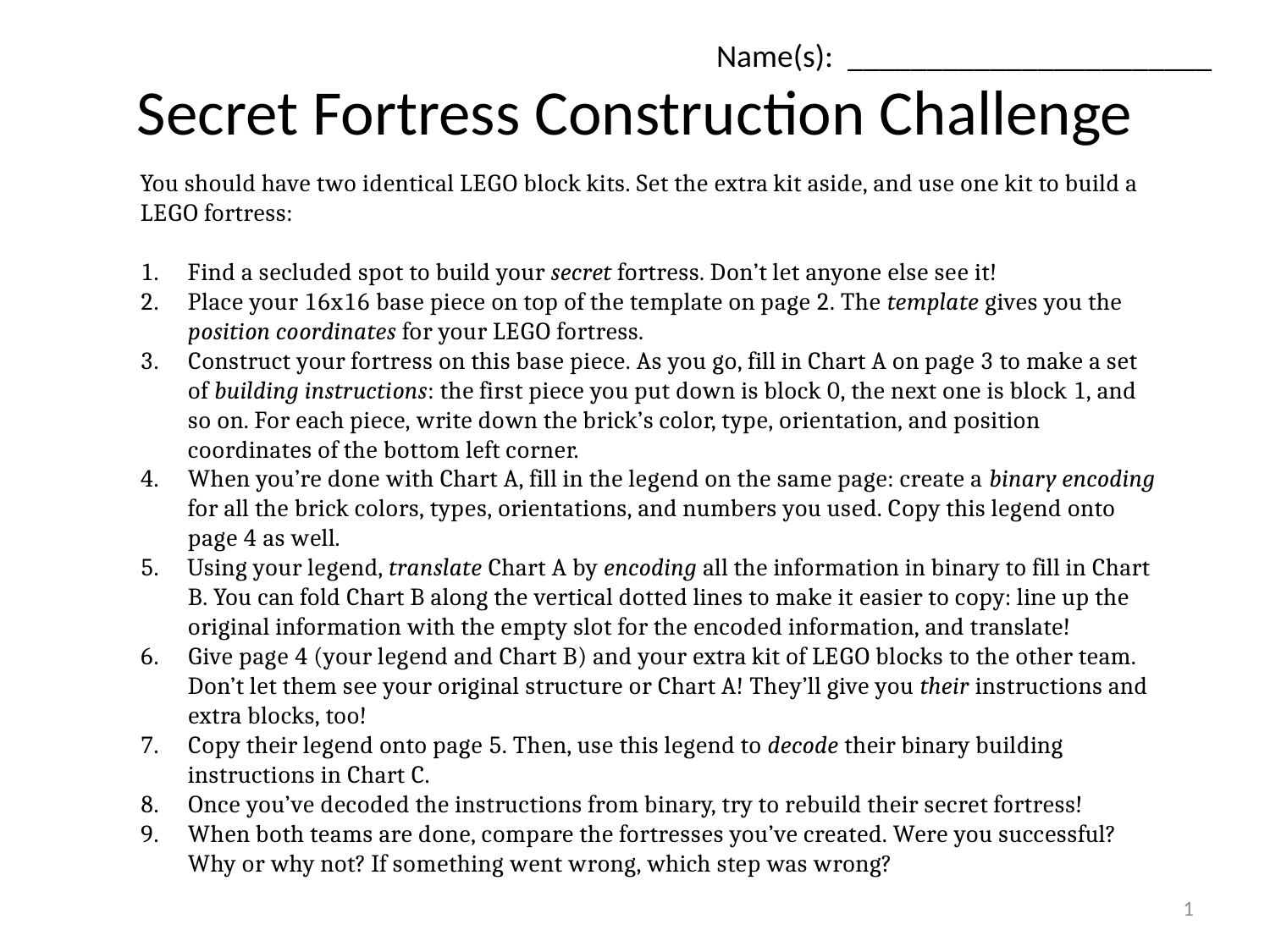

Name(s):  _______________________
# Secret Fortress Construction Challenge
You should have two identical LEGO block kits. Set the extra kit aside, and use one kit to build a LEGO fortress:

Find a secluded spot to build your secret fortress. Don’t let anyone else see it!
Place your 16x16 base piece on top of the template on page 2. The template gives you the position coordinates for your LEGO fortress.
Construct your fortress on this base piece. As you go, fill in Chart A on page 3 to make a set of building instructions: the first piece you put down is block 0, the next one is block 1, and so on. For each piece, write down the brick’s color, type, orientation, and position coordinates of the bottom left corner.
When you’re done with Chart A, fill in the legend on the same page: create a binary encoding for all the brick colors, types, orientations, and numbers you used. Copy this legend onto page 4 as well.
Using your legend, translate Chart A by encoding all the information in binary to fill in Chart B. You can fold Chart B along the vertical dotted lines to make it easier to copy: line up the original information with the empty slot for the encoded information, and translate!
Give page 4 (your legend and Chart B) and your extra kit of LEGO blocks to the other team. Don’t let them see your original structure or Chart A! They’ll give you their instructions and extra blocks, too!
Copy their legend onto page 5. Then, use this legend to decode their binary building instructions in Chart C.
Once you’ve decoded the instructions from binary, try to rebuild their secret fortress!
When both teams are done, compare the fortresses you’ve created. Were you successful? Why or why not? If something went wrong, which step was wrong?
1